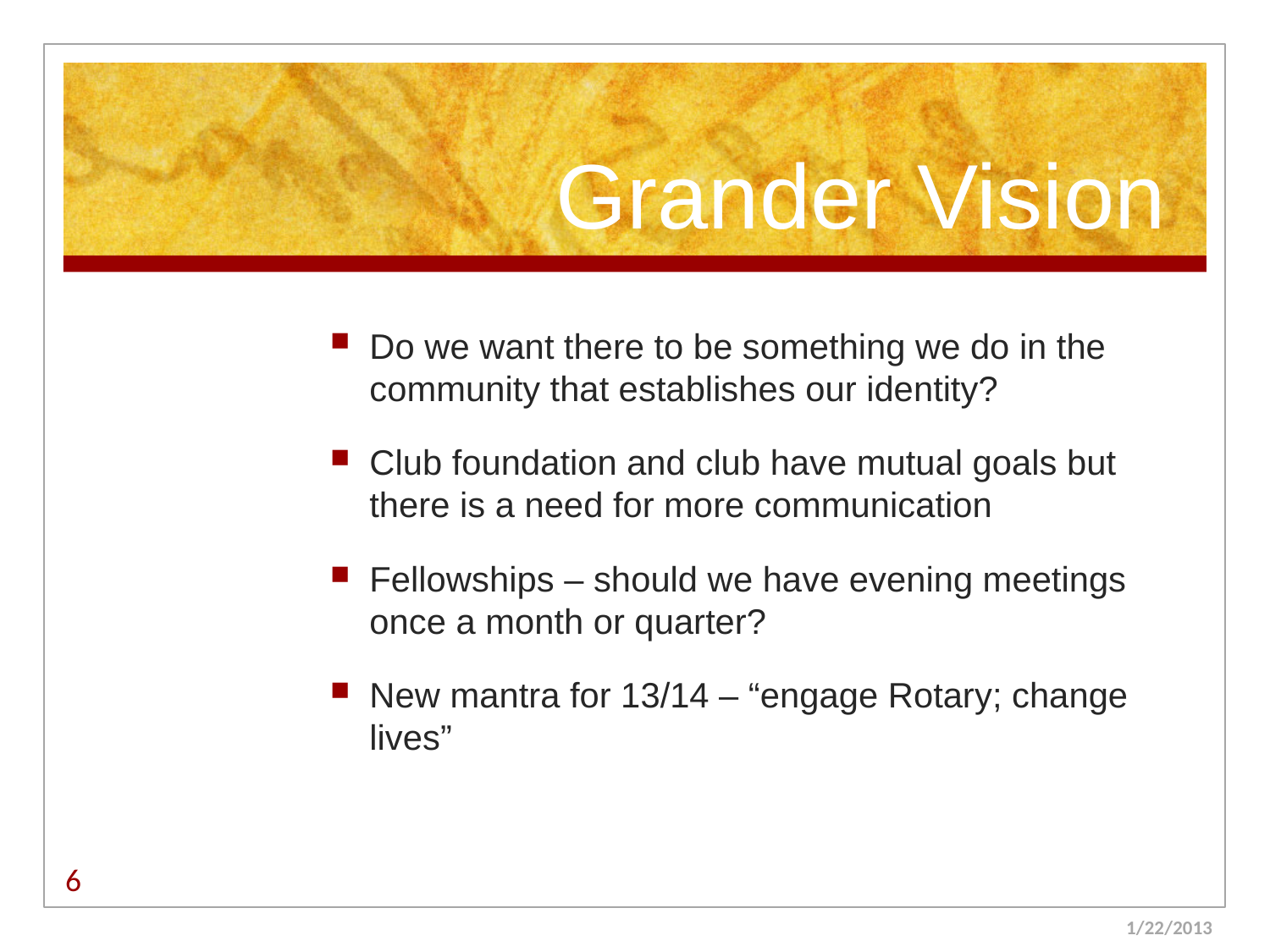

# Grander Vision
Do we want there to be something we do in the community that establishes our identity?
Club foundation and club have mutual goals but there is a need for more communication
Fellowships – should we have evening meetings once a month or quarter?
New mantra for 13/14 – “engage Rotary; change lives”
6
1/22/2013